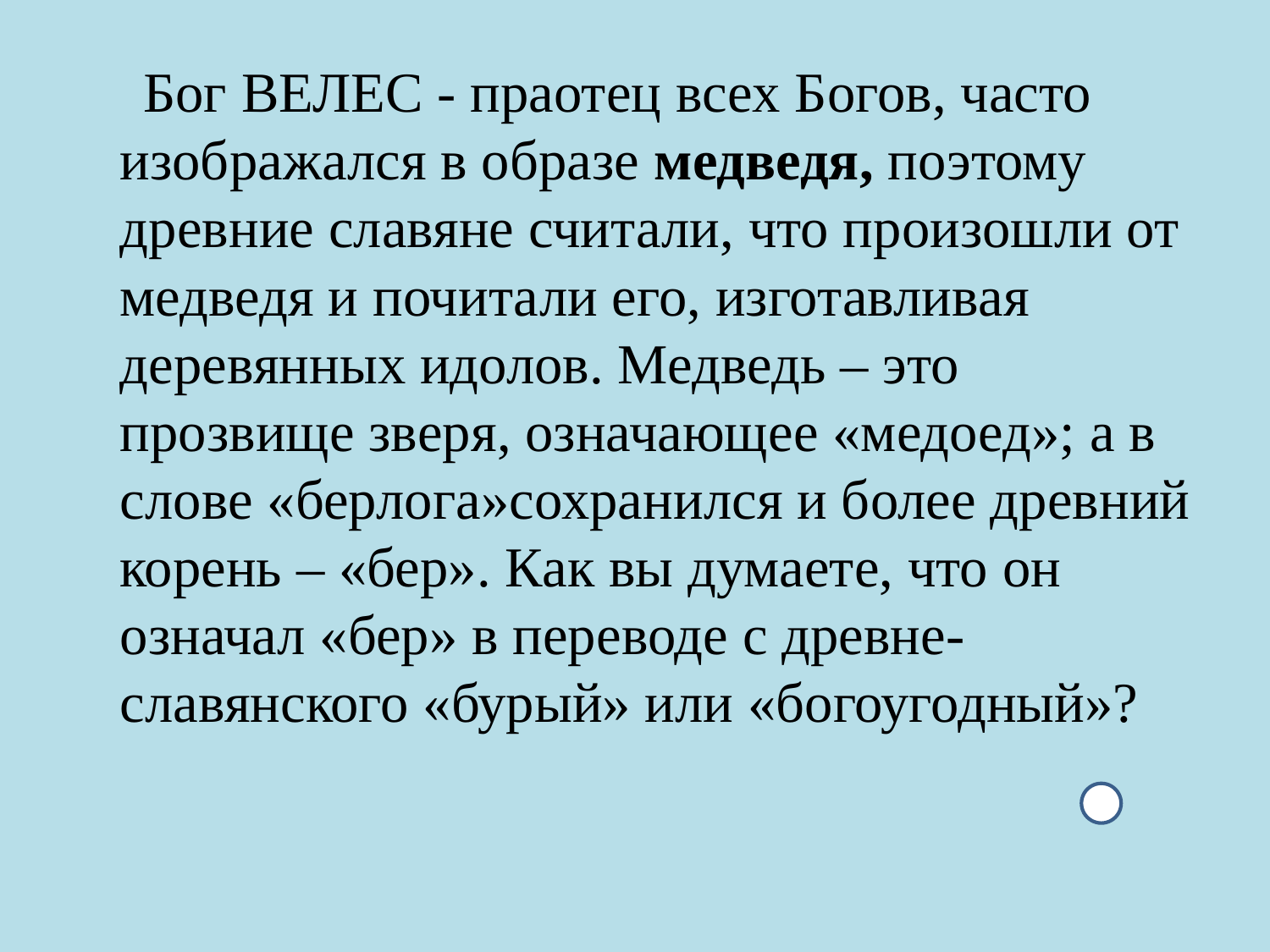

#
     Бог ВЕЛЕС - праотец всех Богов, часто изображался в образе медведя, поэтому  древние славяне считали, что произошли от медведя и почитали его, изготавливая деревянных идолов. Медведь – это прозвище зверя, означающее «медоед»; а в слове «берлога»сохранился и более древний корень – «бер». Как вы думаете, что он означал «бер» в переводе с древне-  славянского «бурый» или «богоугодный»?